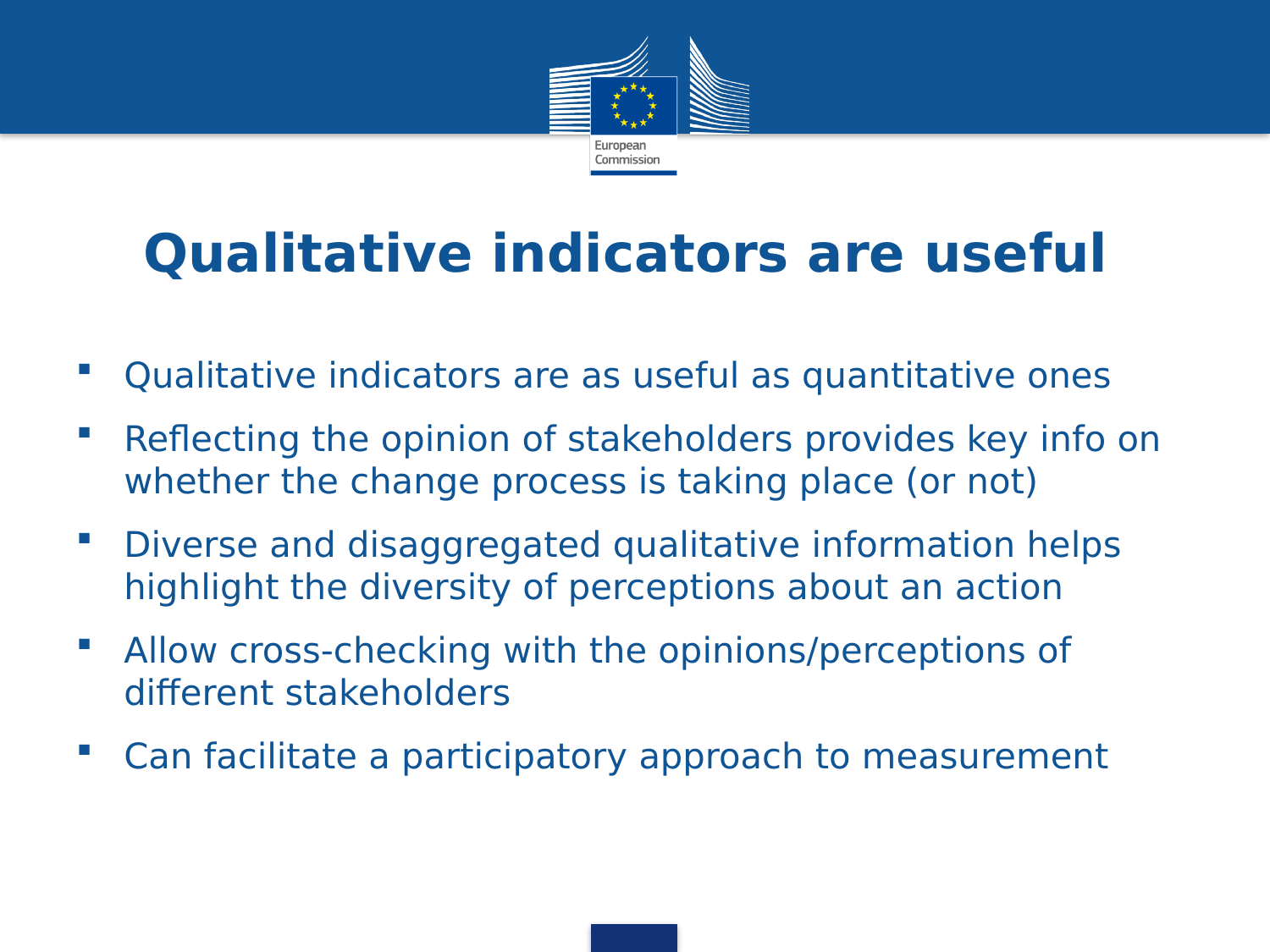

# Qualitative indicators are useful
Qualitative indicators are as useful as quantitative ones
Reflecting the opinion of stakeholders provides key info on whether the change process is taking place (or not)
Diverse and disaggregated qualitative information helps highlight the diversity of perceptions about an action
Allow cross-checking with the opinions/perceptions of different stakeholders
Can facilitate a participatory approach to measurement